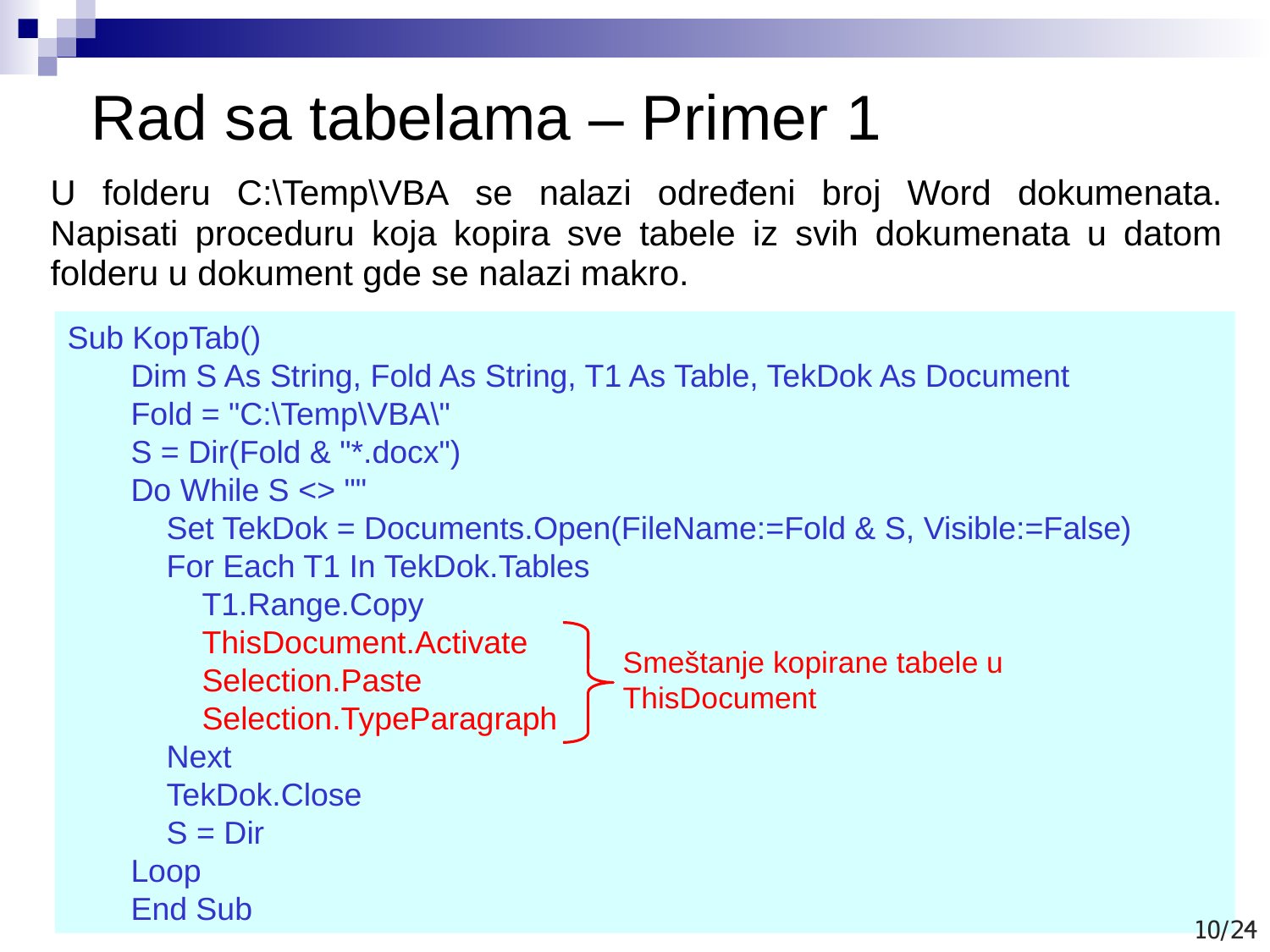

# Rad sa tabelama – Primer 1
U folderu C:\Temp\VBA se nalazi određeni broj Word dokumenata. Napisati proceduru koja kopira sve tabele iz svih dokumenata u datom folderu u dokument gde se nalazi makro.
Sub KopTab()
Dim S As String, Fold As String, T1 As Table, TekDok As Document
Fold = "C:\Temp\VBA\"
S = Dir(Fold & "*.docx")
Do While S <> ""
    Set TekDok = Documents.Open(FileName:=Fold & S, Visible:=False)
    For Each T1 In TekDok.Tables
        T1.Range.Copy
        ThisDocument.Activate
        Selection.Paste
        Selection.TypeParagraph
    Next
    TekDok.Close
    S = Dir
Loop
End Sub

Smeštanje kopirane tabele u
ThisDocument
10/24